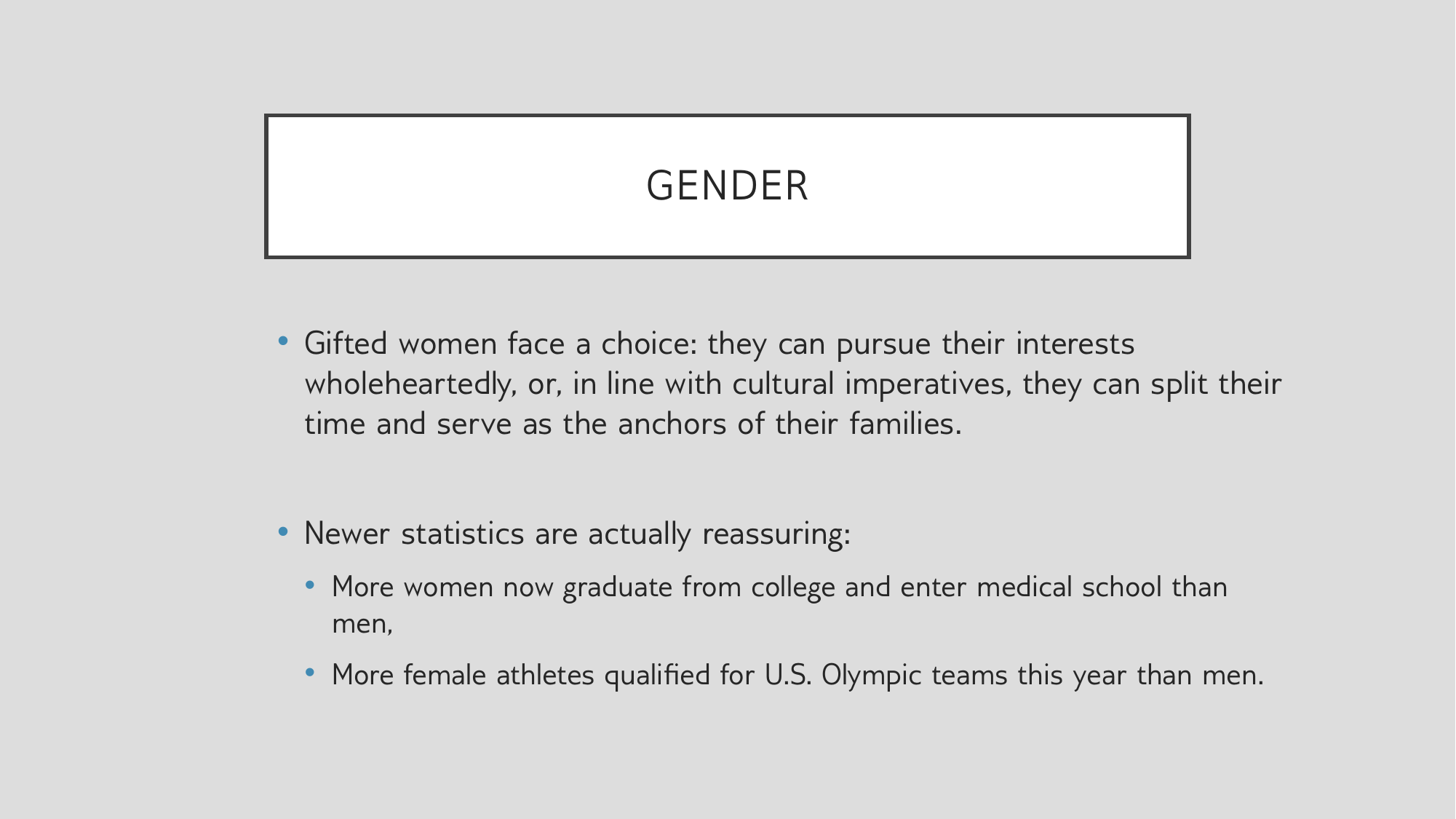

# gender
Gifted women face a choice: they can pursue their interests wholeheartedly, or, in line with cultural imperatives, they can split their time and serve as the anchors of their families.

Newer statistics are actually reassuring:
More women now graduate from college and enter medical school than men,
More female athletes qualified for U.S. Olympic teams this year than men.